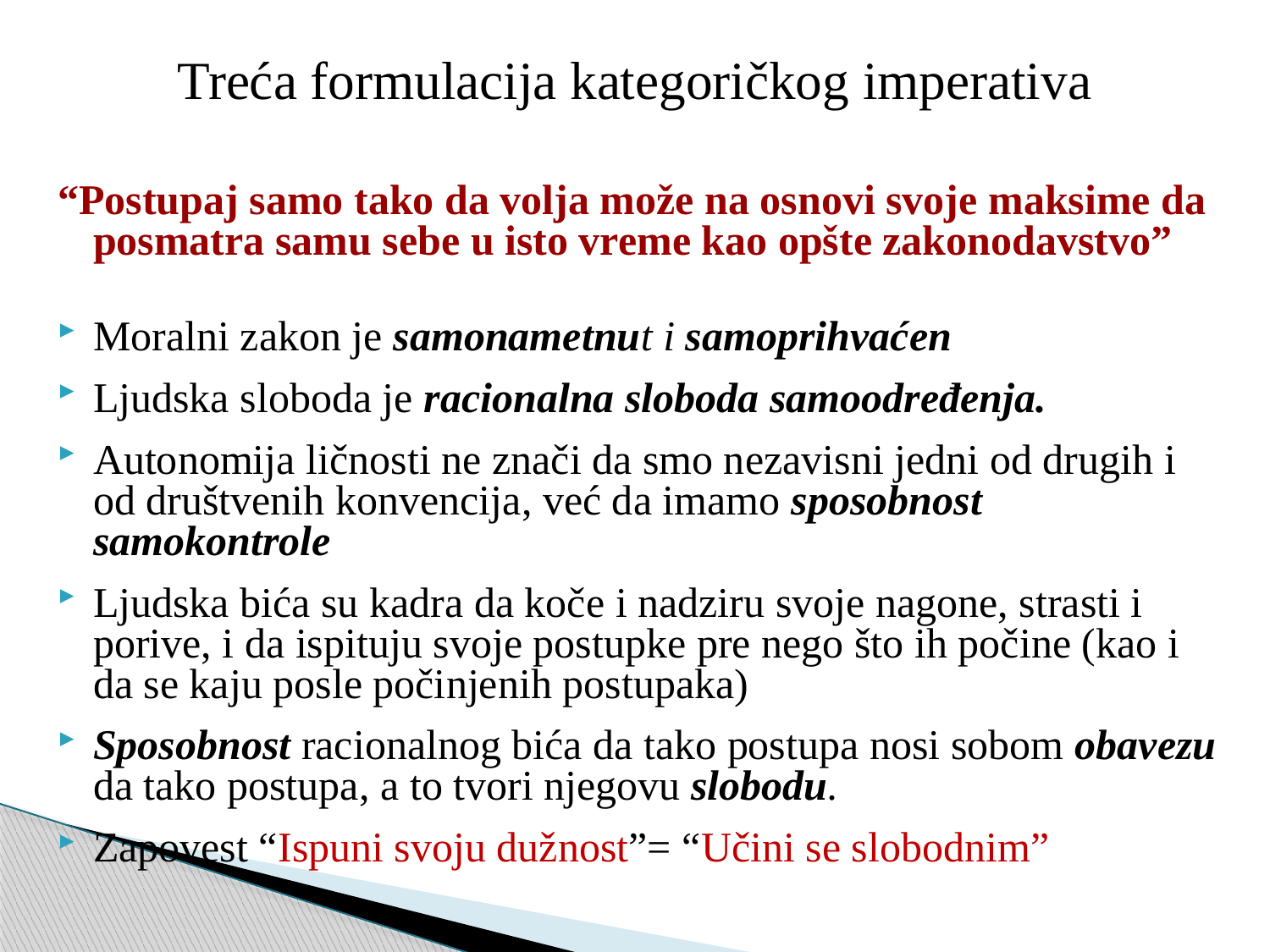

# Treća formulacija kategoričkog imperativa
“Postupaj samo tako da volja može na osnovi svoje maksime da posmatra samu sebe u isto vreme kao opšte zakonodavstvo”

Moralni zakon je samonametnut i samoprihvaćen
Ljudska sloboda je racionalna sloboda samoodređenja.
Autonomija ličnosti ne znači da smo nezavisni jedni od drugih i od društvenih konvencija, već da imamo sposobnost samokontrole
Ljudska bića su kadra da koče i nadziru svoje nagone, strasti i porive, i da ispituju svoje postupke pre nego što ih počine (kao i da se kaju posle počinjenih postupaka)
Sposobnost racionalnog bića da tako postupa nosi sobom obavezu da tako postupa, a to tvori njegovu slobodu.
Zapovest “Ispuni svoju dužnost”= “Učini se slobodnim”